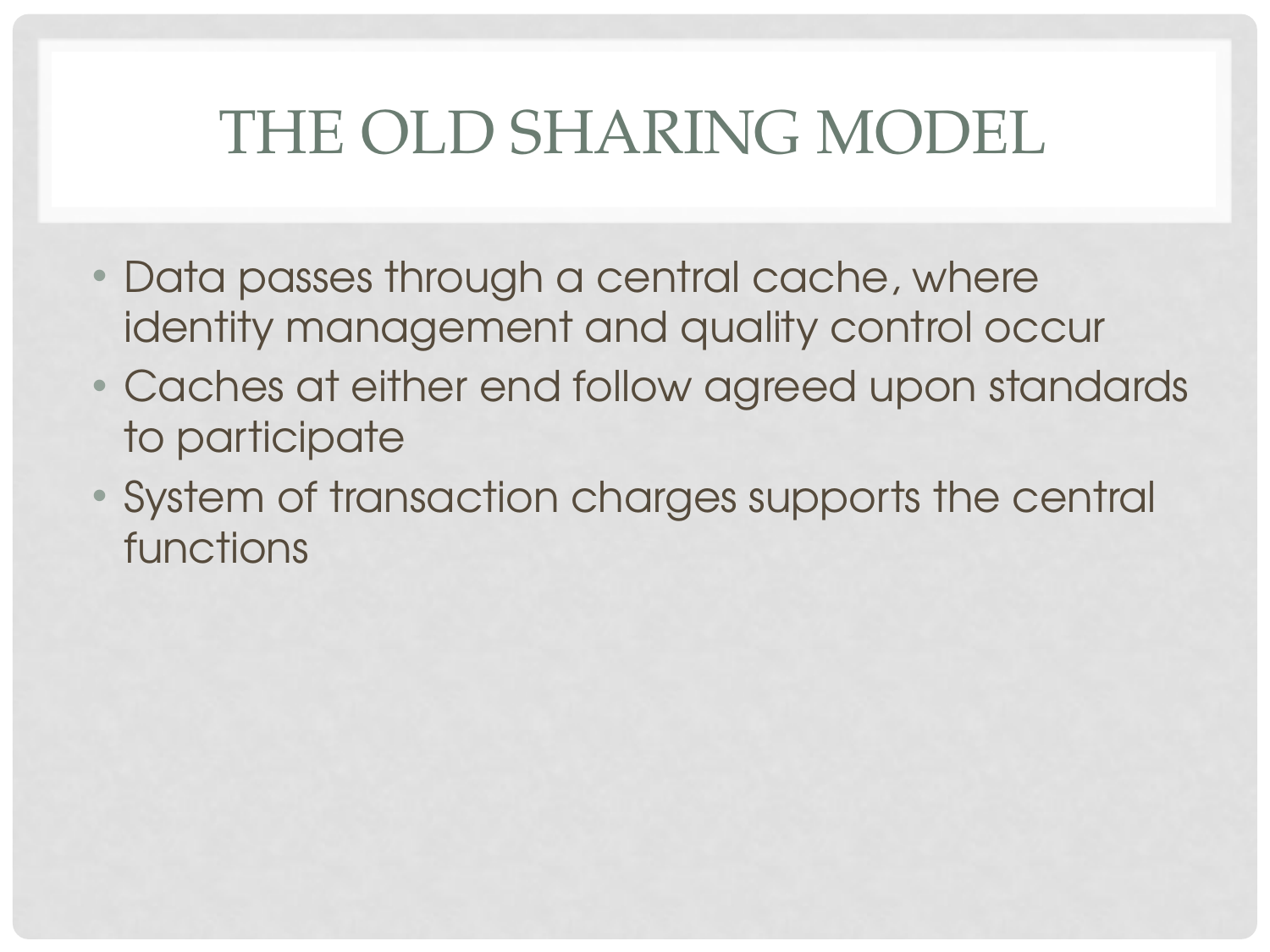

# The Old Sharing Model
Data passes through a central cache, where identity management and quality control occur
Caches at either end follow agreed upon standards to participate
System of transaction charges supports the central functions